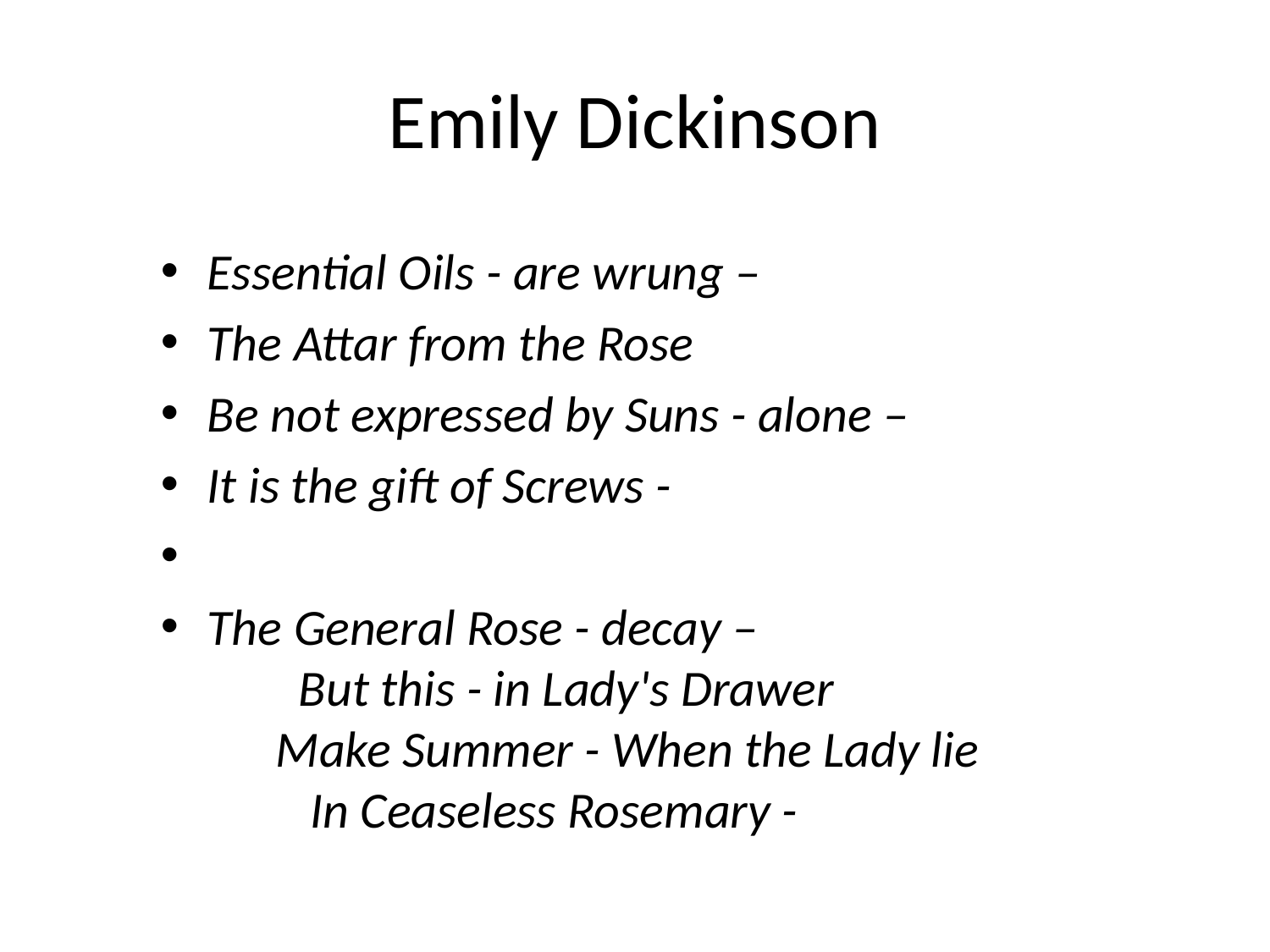

# Emily Dickinson
Essential Oils - are wrung –
The Attar from the Rose
Be not expressed by Suns - alone –
It is the gift of Screws -

The General Rose - decay –                                       But this - in Lady's Drawer                               Make Summer - When the Lady lie                     In Ceaseless Rosemary -